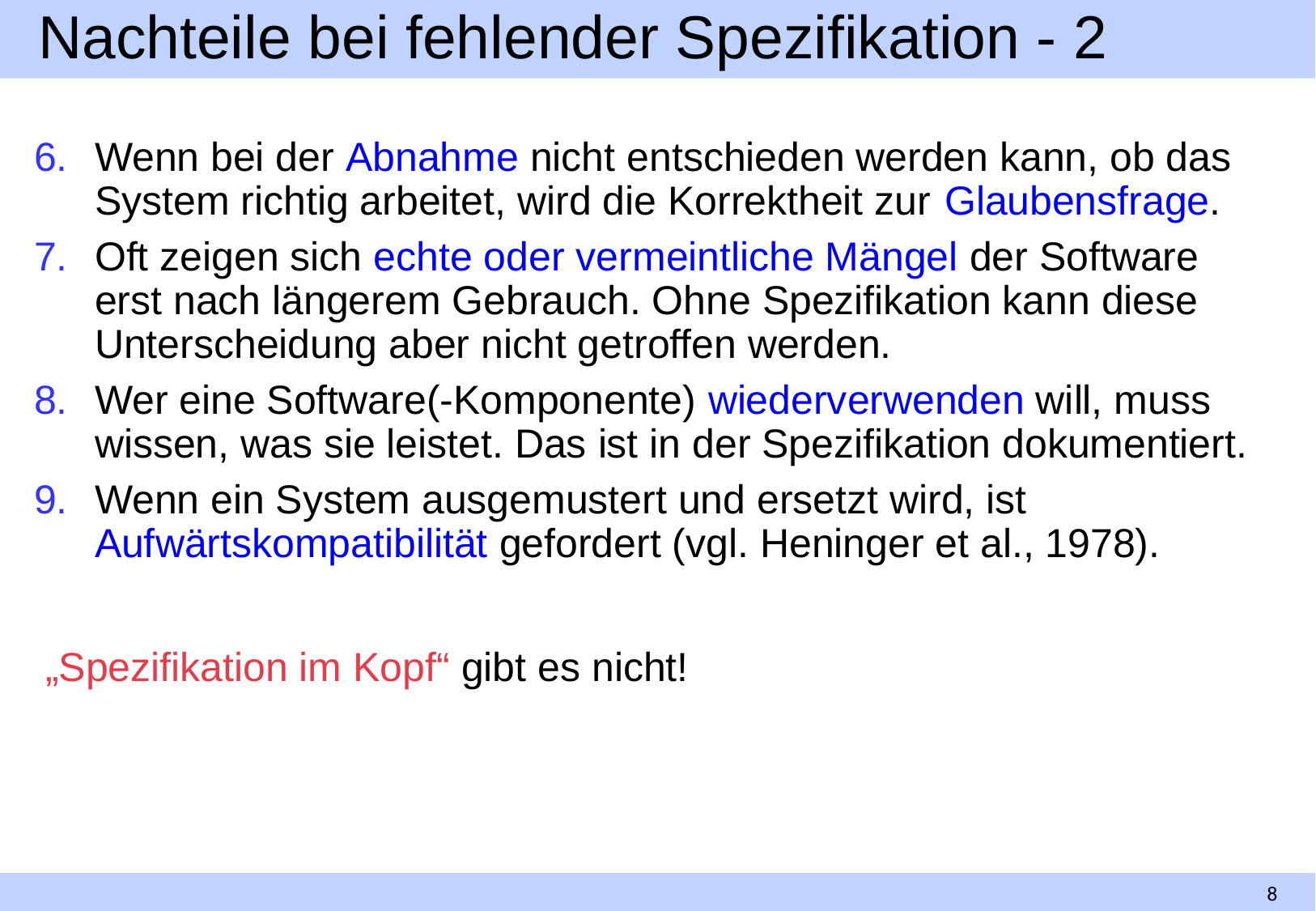

# Nachteile bei fehlender Spezifikation - 2
Wenn bei der Abnahme nicht entschieden werden kann, ob das System richtig arbeitet, wird die Korrektheit zur 	Glaubensfrage.
Oft zeigen sich echte oder vermeintliche Mängel der Software erst nach längerem Gebrauch. Ohne Spezifikation kann diese Unterscheidung aber nicht getroffen werden.
Wer eine Software(-Komponente) wiederverwenden will, muss wissen, was sie leistet. Das ist in der Spezifikation dokumentiert.
Wenn ein System ausgemustert und ersetzt wird, ist Aufwärtskompatibilität gefordert (vgl. Heninger et al., 1978).

 „Spezifikation im Kopf“ gibt es nicht!

8